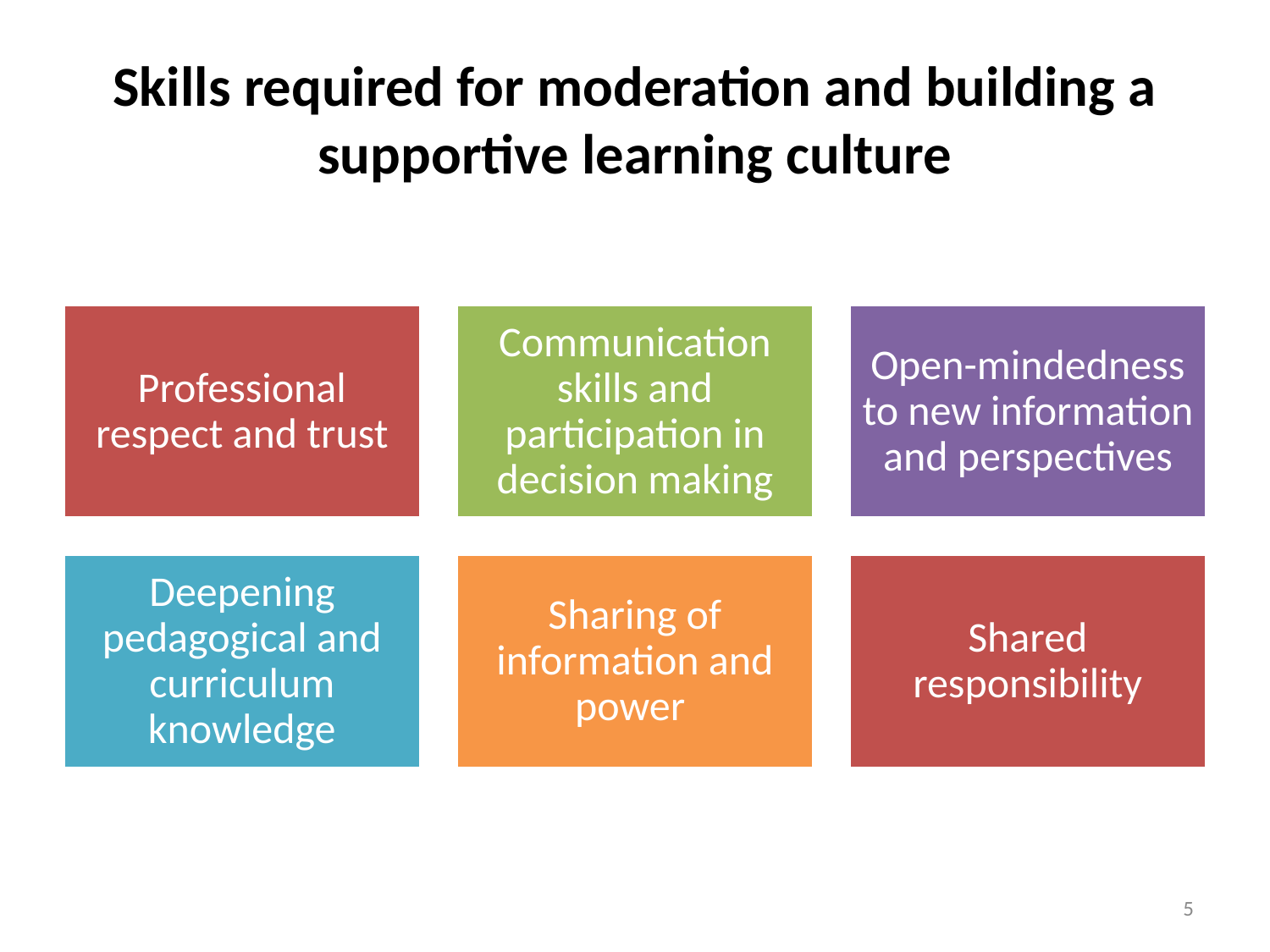

Skills required for moderation and building a supportive learning culture
Professional respect and trust
Communication skills and participation in decision making
Open-mindedness to new information and perspectives
Deepening pedagogical and curriculum knowledge
Sharing of information and power
Shared responsibility
5